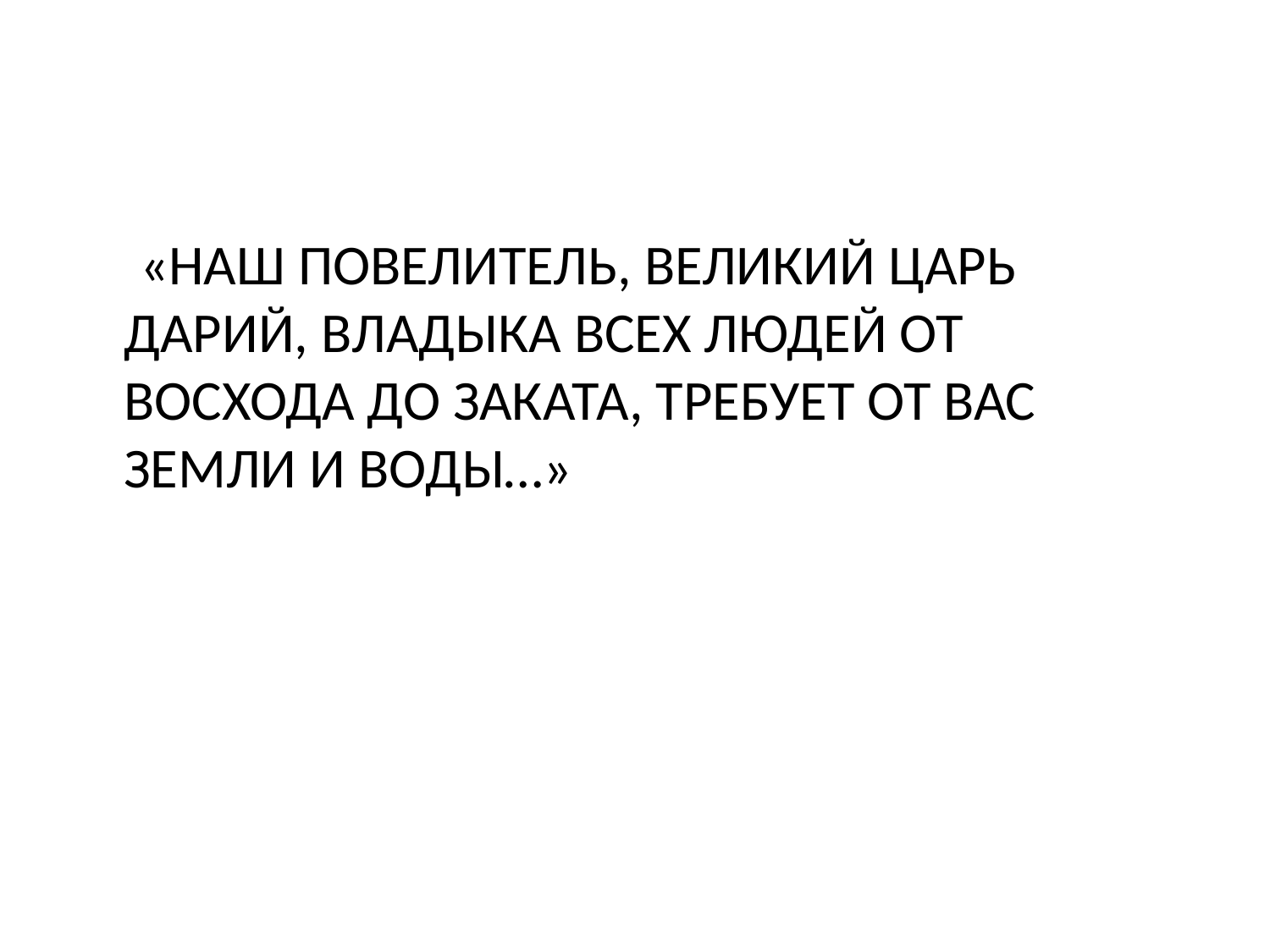

#
     «НАШ ПОВЕЛИТЕЛЬ, ВЕЛИКИЙ ЦАРЬ ДАРИЙ, ВЛАДЫКА ВСЕХ ЛЮДЕЙ ОТ ВОСХОДА ДО ЗАКАТА, ТРЕБУЕТ ОТ ВАС ЗЕМЛИ И ВОДЫ…»